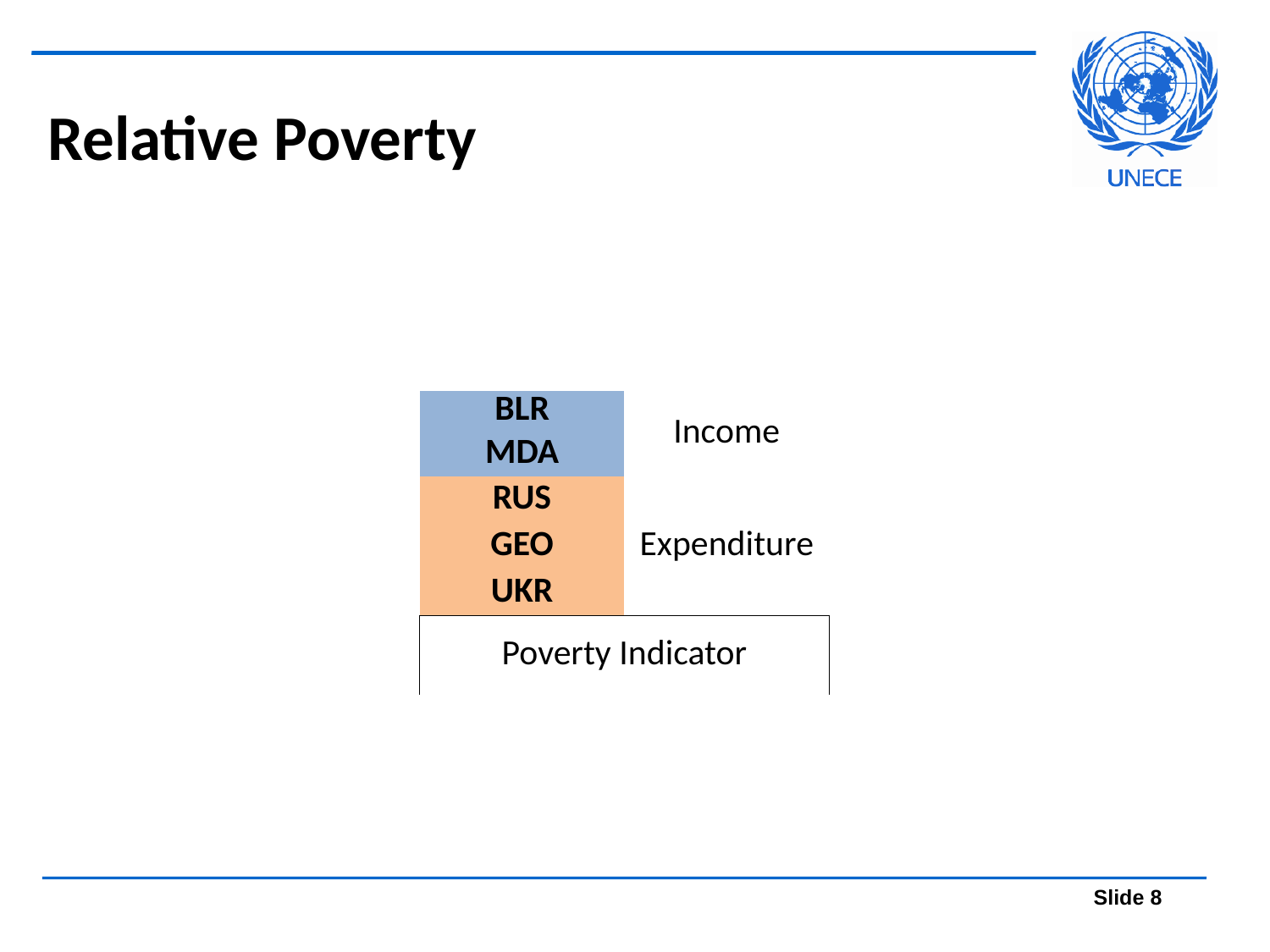

# Relative Poverty
| BLR | Income |
| --- | --- |
| MDA |  |
| RUS | Expenditure |
| GEO |  |
| UKR |  |
| Poverty Indicator |  |